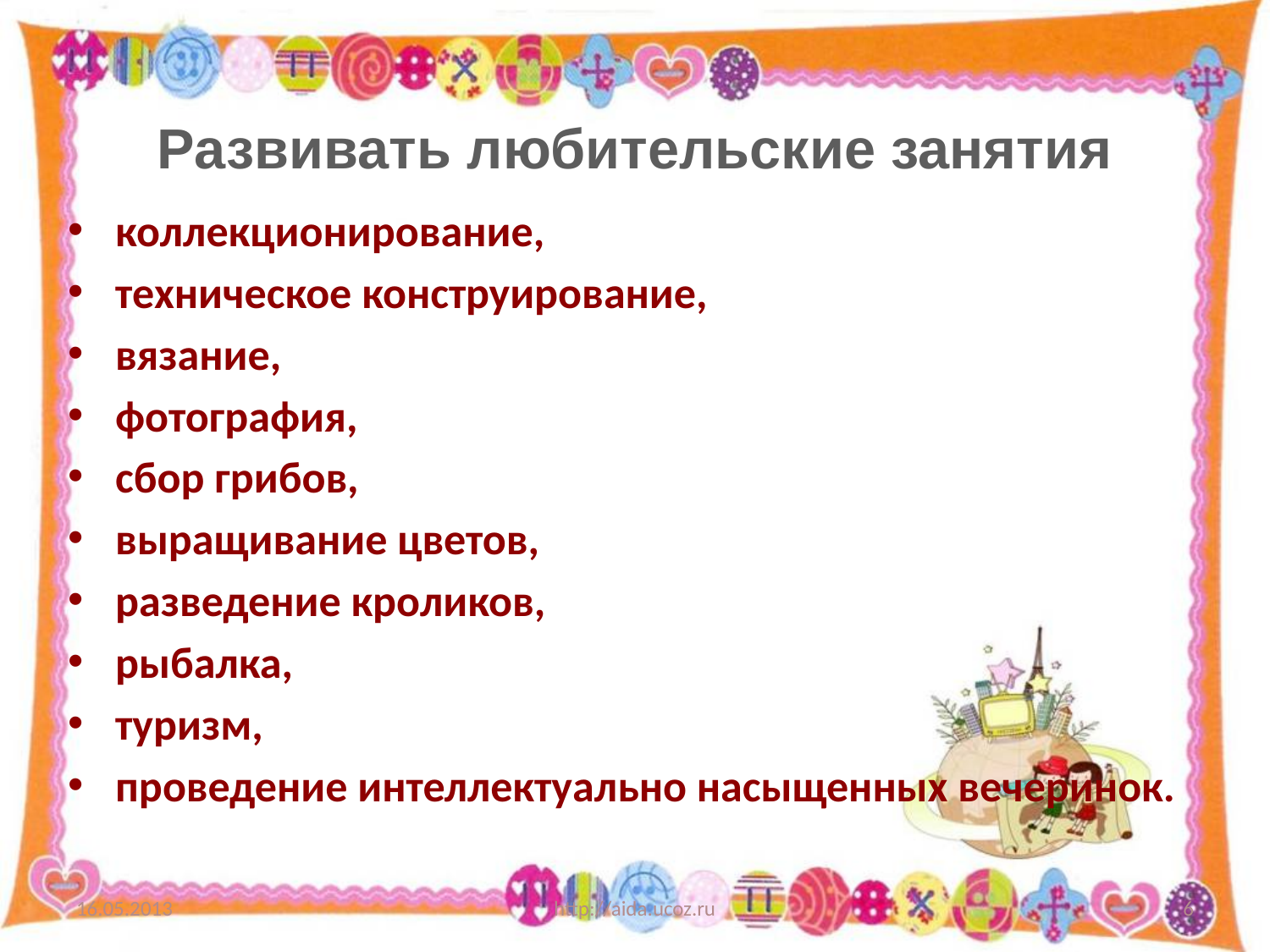

Развивать любительские занятия
коллекционирование,
техническое конструирование,
вязание,
фотография,
сбор грибов,
выращивание цветов,
разведение кроликов,
рыбалка,
туризм,
проведение интеллектуально насыщенных вечеринок.

16.05.2013
http://aida.ucoz.ru
6